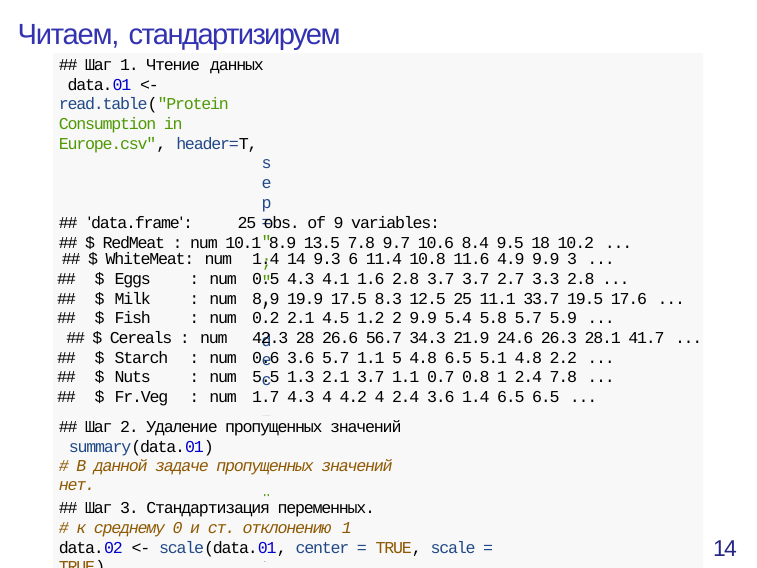

# Читаем, стандартизируем
## Шаг 1. Чтение данных  data.01 <- read.table("Protein Consumption in Europe.csv", header=T,
sep=";", dec = ",", row.names = 1)
# Проверим структуру таблицы: не получились ли строки вместо цифр?
str(data.01)
## 'data.frame':	25 obs. of 9 variables:
## $ RedMeat : num 10.1 8.9 13.5 7.8 9.7 10.6 8.4 9.5 18 10.2 ...
| ## $ WhiteMeat: num | 1.4 14 9.3 6 11.4 10.8 11.6 4.9 9.9 3 ... |
| --- | --- |
| ## $ Eggs : num | 0.5 4.3 4.1 1.6 2.8 3.7 3.7 2.7 3.3 2.8 ... |
| ## $ Milk : num | 8.9 19.9 17.5 8.3 12.5 25 11.1 33.7 19.5 17.6 ... |
| ## $ Fish : num | 0.2 2.1 4.5 1.2 2 9.9 5.4 5.8 5.7 5.9 ... |
| ## $ Cereals : num | 42.3 28 26.6 56.7 34.3 21.9 24.6 26.3 28.1 41.7 ... |
| ## $ Starch : num | 0.6 3.6 5.7 1.1 5 4.8 6.5 5.1 4.8 2.2 ... |
| ## $ Nuts : num | 5.5 1.3 2.1 3.7 1.1 0.7 0.8 1 2.4 7.8 ... |
| ## $ Fr.Veg : num | 1.7 4.3 4 4.2 4 2.4 3.6 1.4 6.5 6.5 ... |
## Шаг 2. Удаление пропущенных значений  summary(data.01)
# В данной задаче пропущенных значений нет.
## Шаг 3. Стандартизация переменных.
# к среднему 0 и ст. отклонению 1
data.02 <- scale(data.01, center = TRUE, scale = TRUE)

14